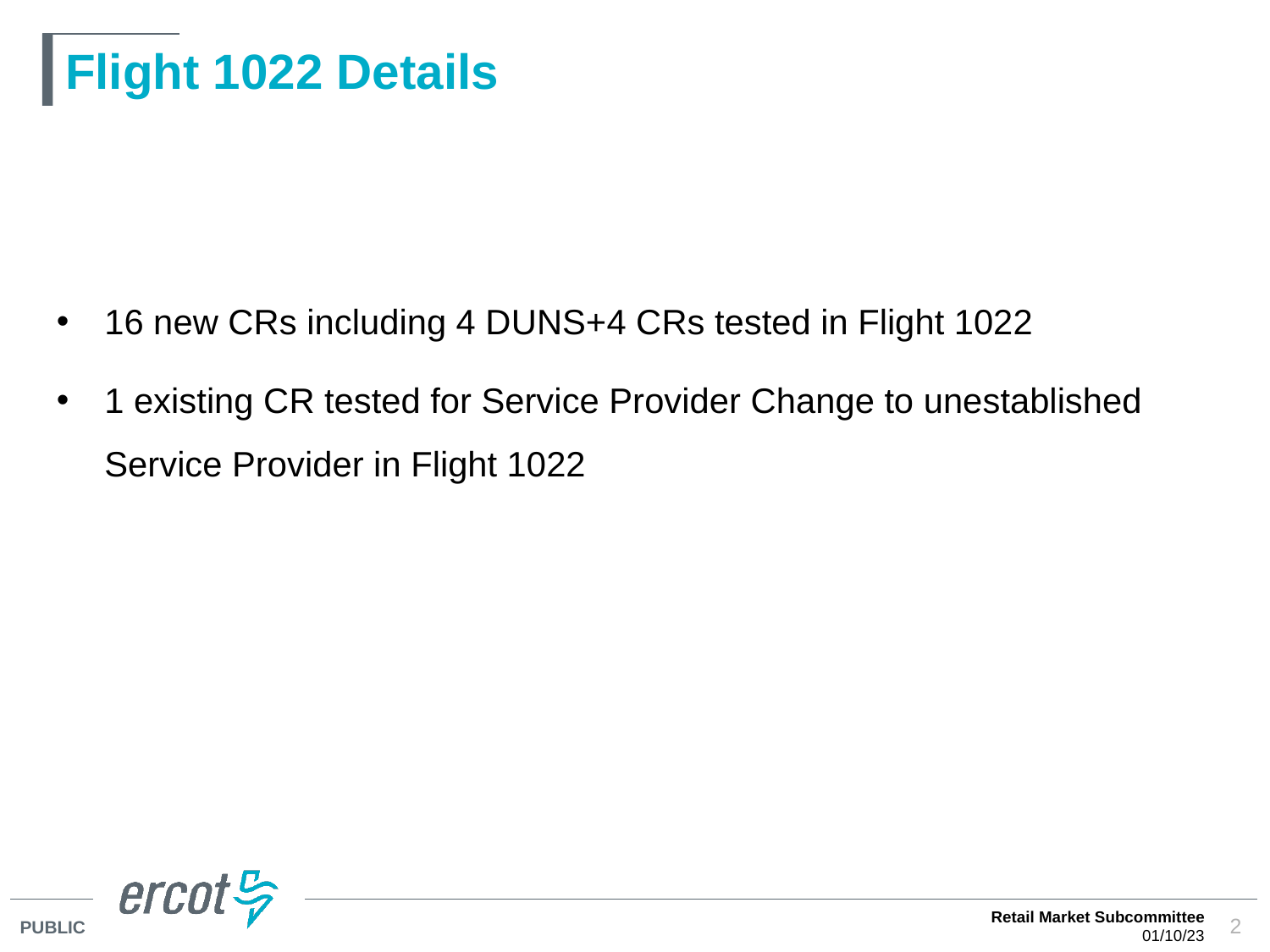

# Flight 1022 Details

16 new CRs including 4 DUNS+4 CRs tested in Flight 1022
1 existing CR tested for Service Provider Change to unestablished Service Provider in Flight 1022
Retail Market Subcommittee
01/10/23
2